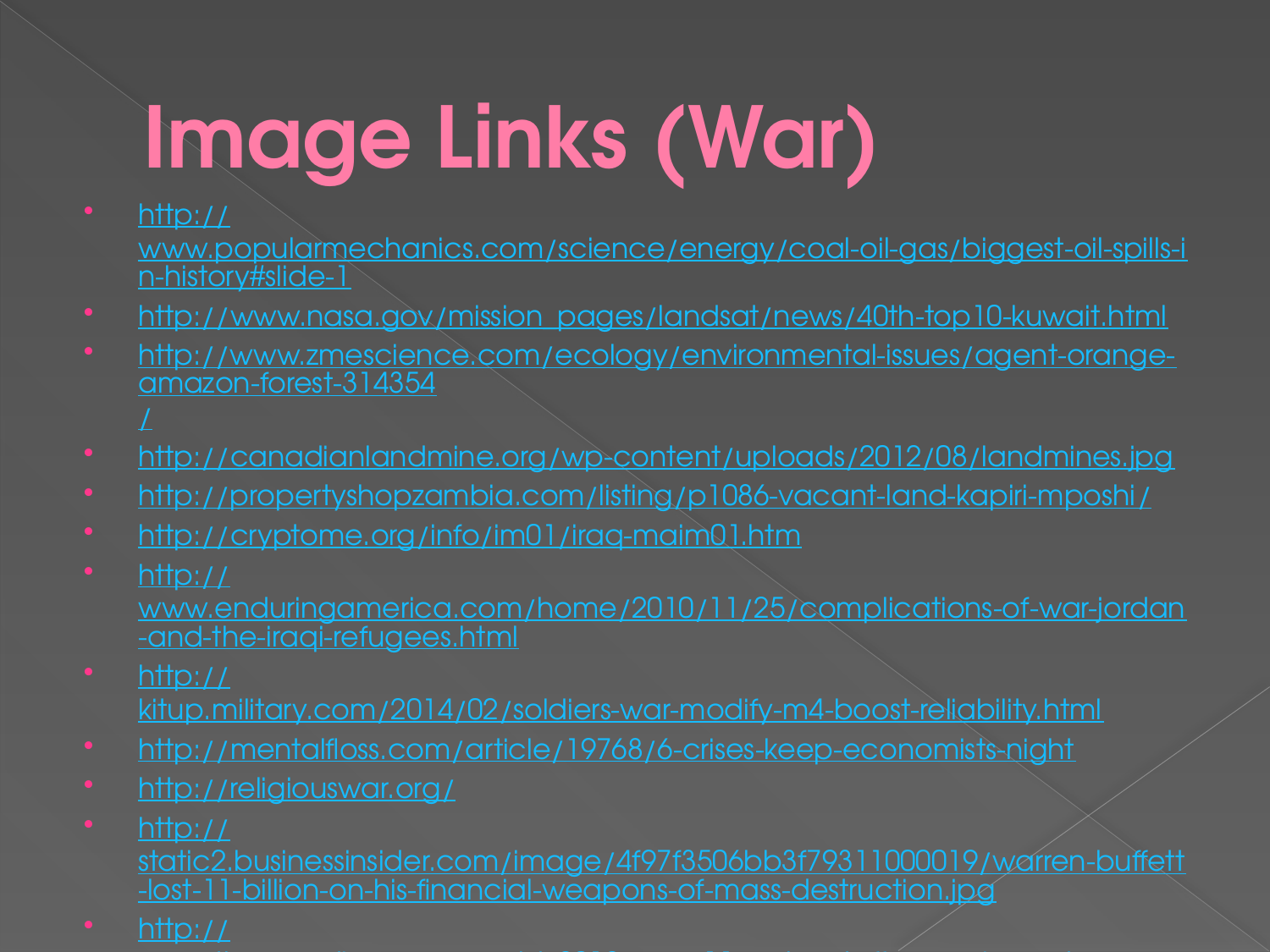

# Image Links (War)
http://www.popularmechanics.com/science/energy/coal-oil-gas/biggest-oil-spills-in-history#slide-1
http://www.nasa.gov/mission_pages/landsat/news/40th-top10-kuwait.html
http://www.zmescience.com/ecology/environmental-issues/agent-orange-amazon-forest-314354/
http://canadianlandmine.org/wp-content/uploads/2012/08/landmines.jpg
http://propertyshopzambia.com/listing/p1086-vacant-land-kapiri-mposhi/
http://cryptome.org/info/im01/iraq-maim01.htm
http://www.enduringamerica.com/home/2010/11/25/complications-of-war-jordan-and-the-iraqi-refugees.html
http://kitup.military.com/2014/02/soldiers-war-modify-m4-boost-reliability.html
http://mentalfloss.com/article/19768/6-crises-keep-economists-night
http://religiouswar.org/
http://static2.businessinsider.com/image/4f97f3506bb3f79311000019/warren-buffett-lost-11-billion-on-his-financial-weapons-of-mass-destruction.jpg
http://www.theguardian.com/world/2012/mar/11/gchq-staff-war-crimes-drones
http://eofdreams.com/photo/tank/05/